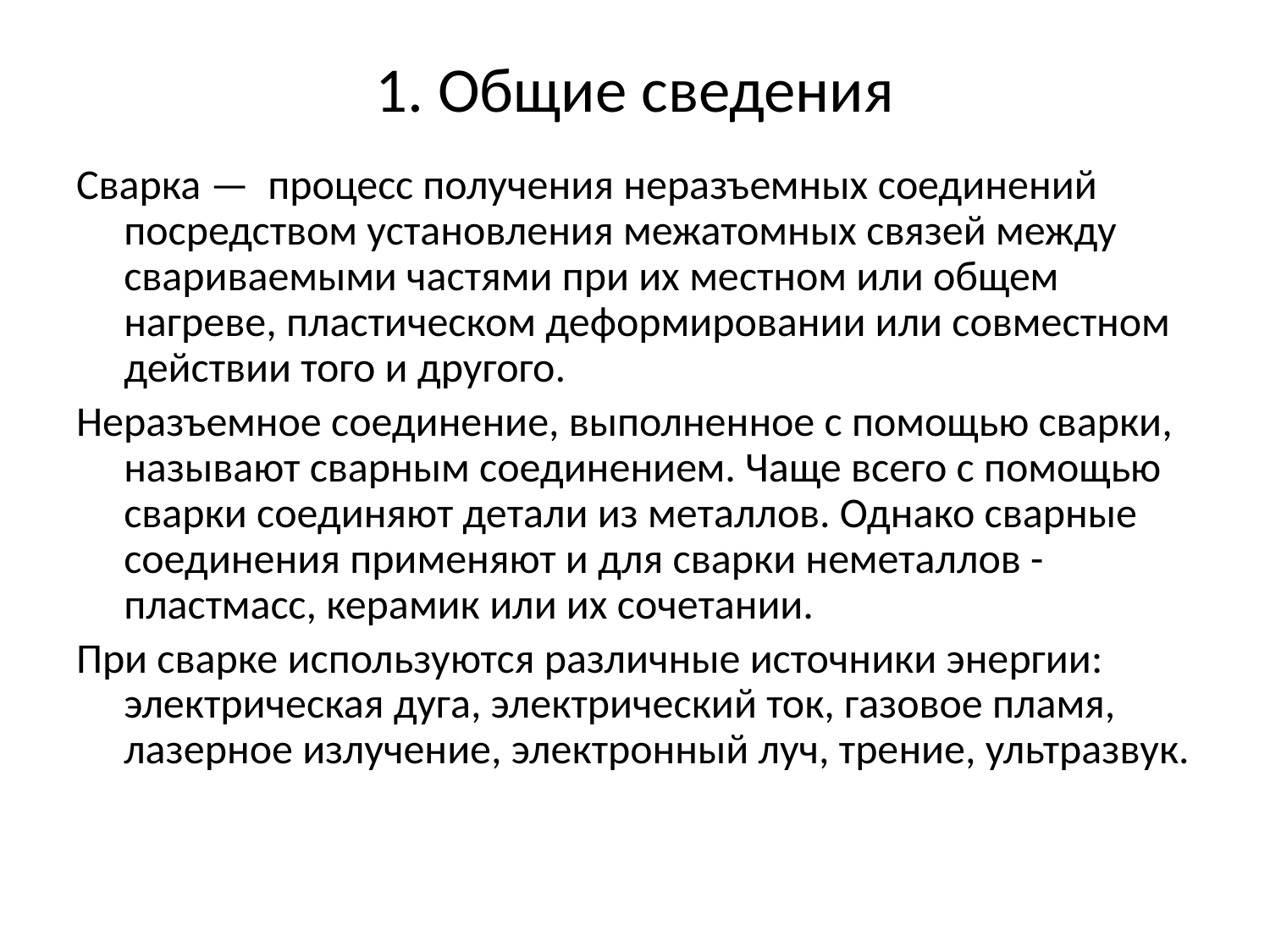

1. Общие сведения
Сварка —  процесс получения неразъемных соединений посредством установления межатомных связей между свариваемыми частями при их местном или общем нагреве, пластическом деформировании или совместном действии того и другого.
Неразъемное соединение, выполненное с помощью сварки, называют сварным соединением. Чаще всего с помощью сварки соединяют детали из металлов. Однако сварные соединения применяют и для сварки неметаллов - пластмасс, керамик или их сочетании.
При сварке используются различные источники энергии: электрическая дуга, электрический ток, газовое пламя, лазерное излучение, электронный луч, трение, ультразвук.